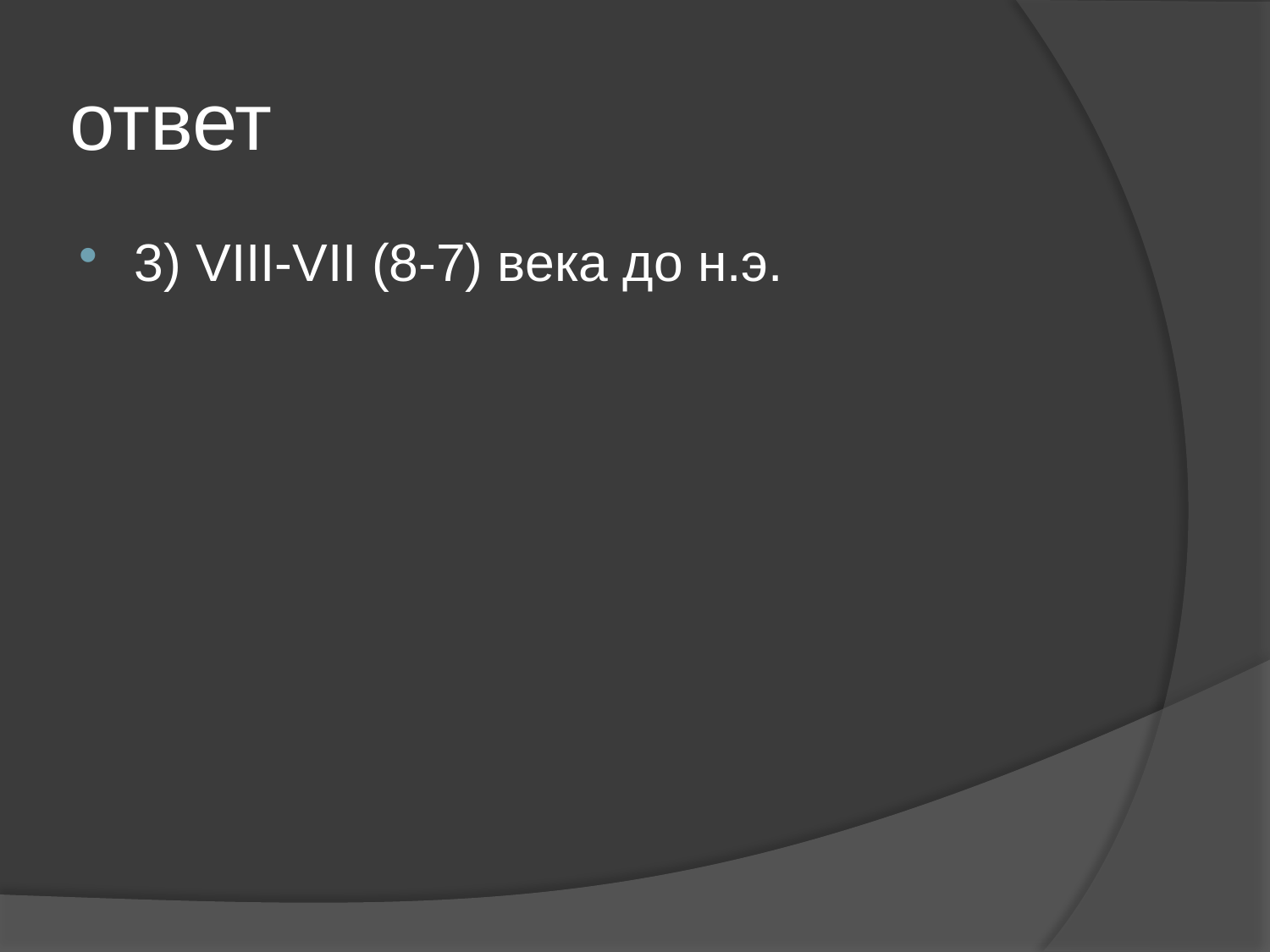

# ответ
3) VIII-VII (8-7) века до н.э.